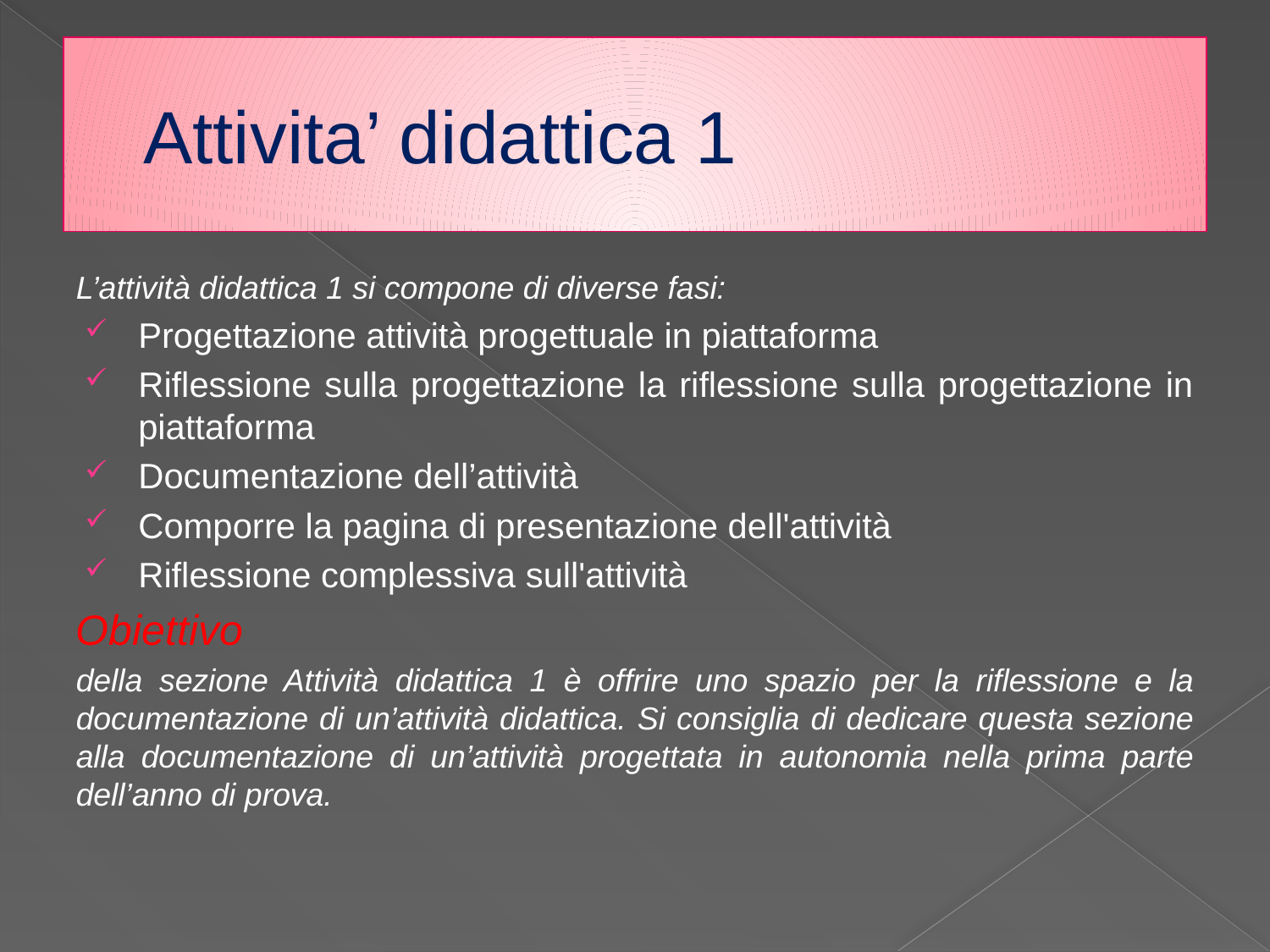

# Attivita’ didattica 1
L’attività didattica 1 si compone di diverse fasi:
Progettazione attività progettuale in piattaforma
Riflessione sulla progettazione la riflessione sulla progettazione in piattaforma
Documentazione dell’attività
Comporre la pagina di presentazione dell'attività
Riflessione complessiva sull'attività
Obiettivo
della sezione Attività didattica 1 è offrire uno spazio per la riflessione e la documentazione di un’attività didattica. Si consiglia di dedicare questa sezione alla documentazione di un’attività progettata in autonomia nella prima parte dell’anno di prova.